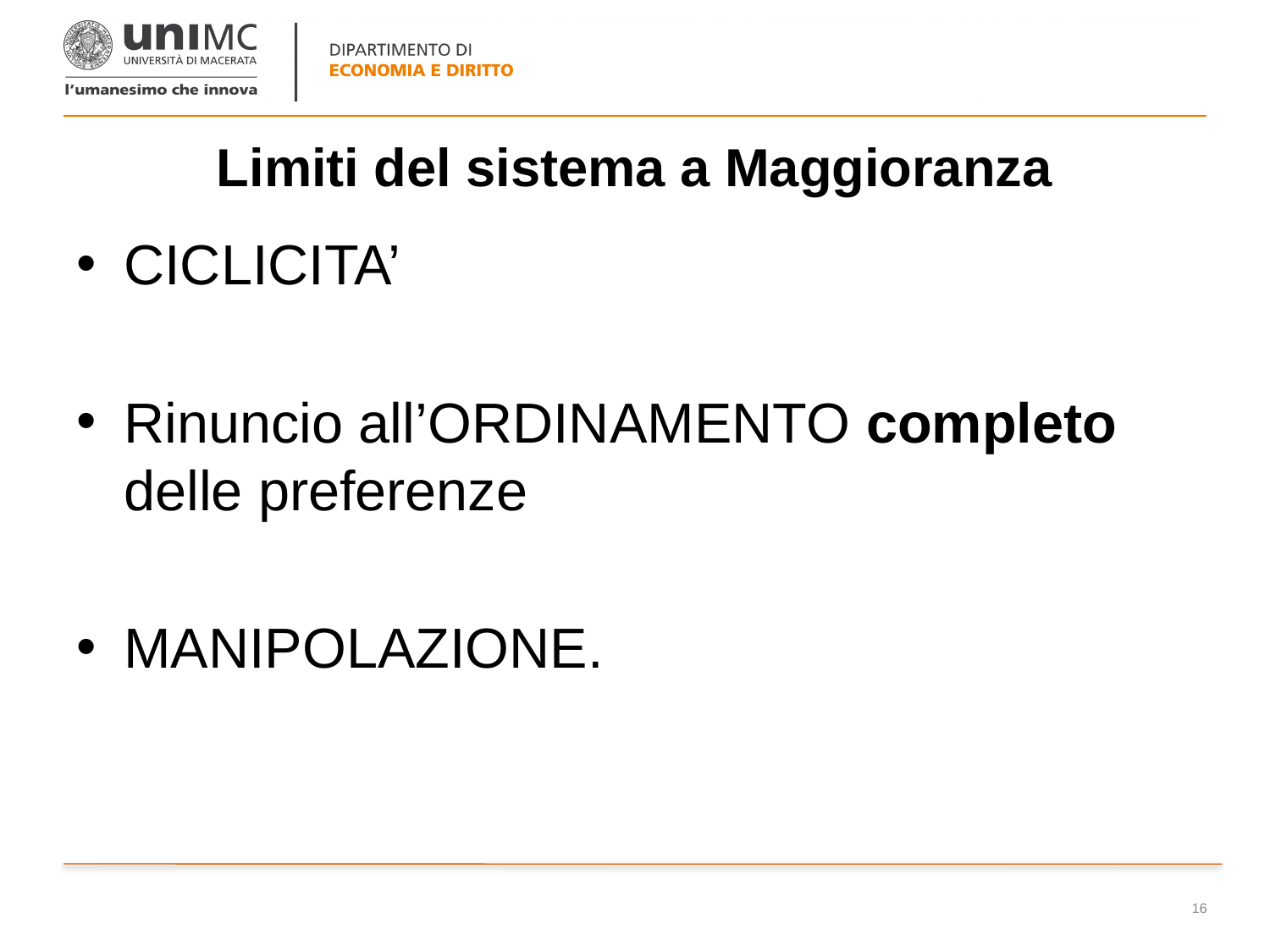

# Limiti del sistema a Maggioranza
CICLICITA’

Rinuncio all’ORDINAMENTO completo delle preferenze

MANIPOLAZIONE.
16